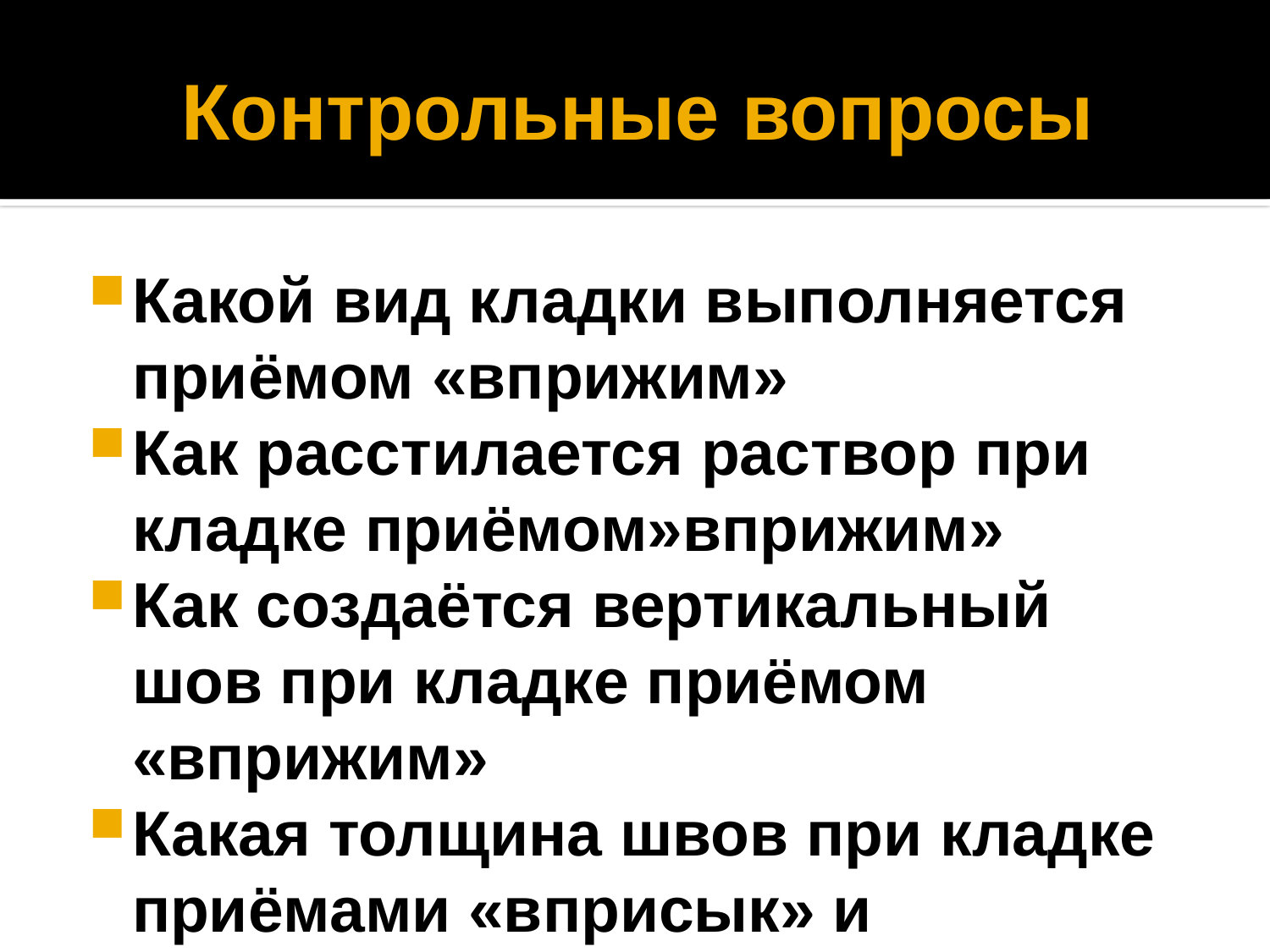

# Контрольные вопросы
Какой вид кладки выполняется приёмом «вприжим»
Как расстилается раствор при кладке приёмом»вприжим»
Как создаётся вертикальный шов при кладке приёмом «вприжим»
Какая толщина швов при кладке приёмами «вприсык» и «вприжим»